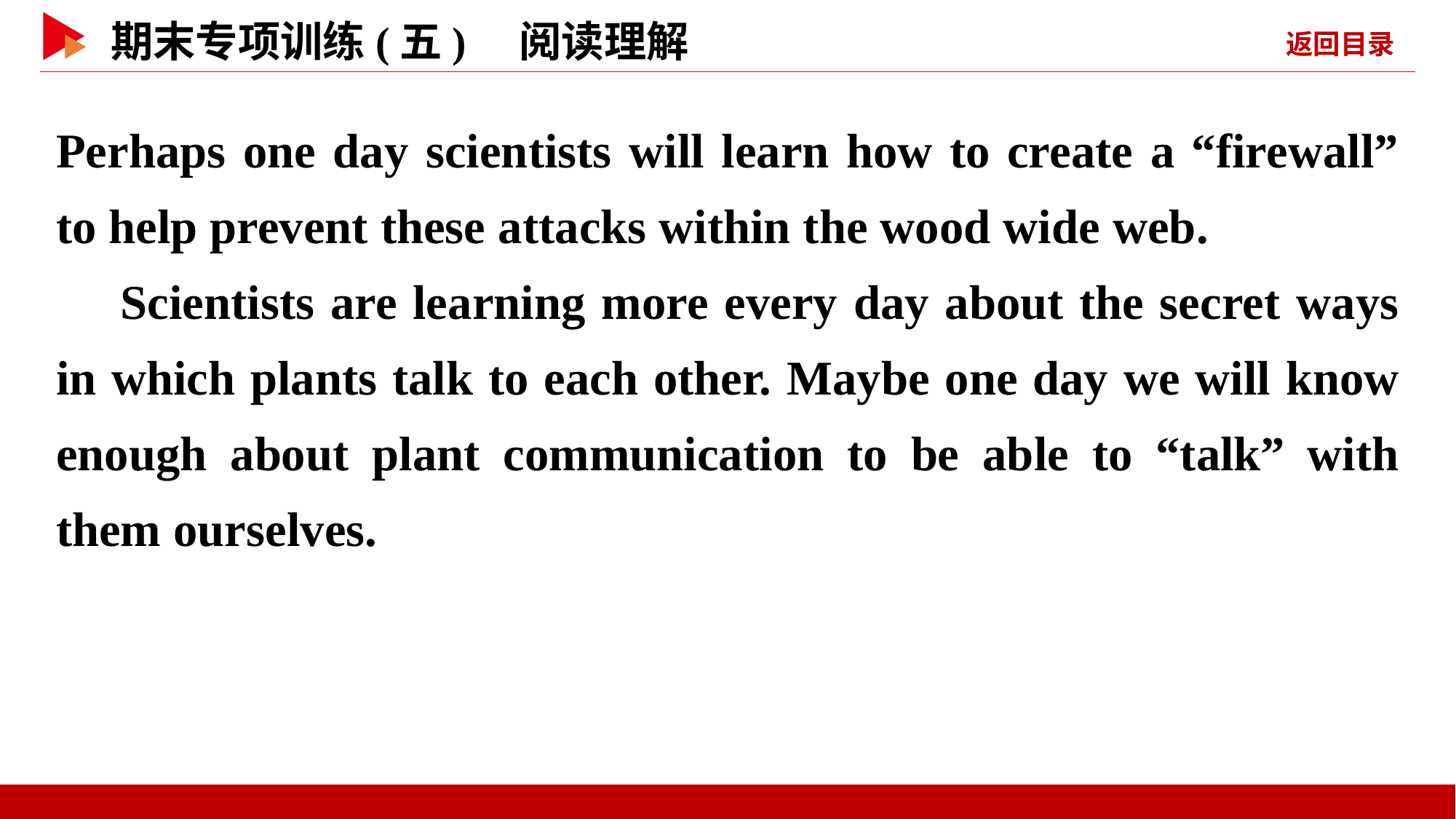

Perhaps one day scientists will learn how to create a “firewall” to help prevent these attacks within the wood wide web.
Scientists are learning more every day about the secret ways in which plants talk to each other. Maybe one day we will know enough about plant communication to be able to “talk” with them ourselves.